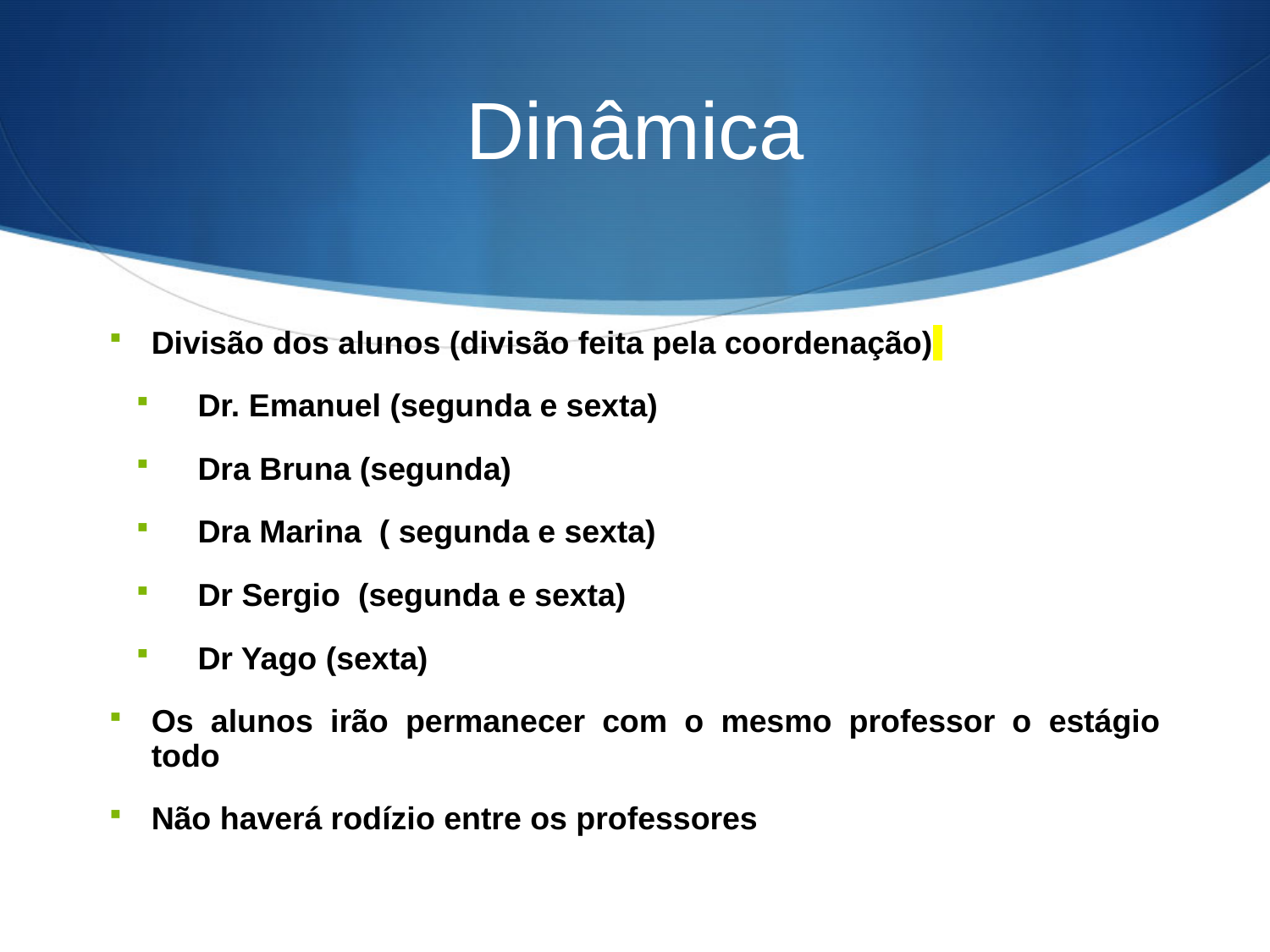

# Dinâmica
Divisão dos alunos (divisão feita pela coordenação)
Dr. Emanuel (segunda e sexta)
Dra Bruna (segunda)
Dra Marina  ( segunda e sexta)
Dr Sergio  (segunda e sexta)
Dr Yago (sexta)
Os alunos irão permanecer com o mesmo professor o estágio todo
Não haverá rodízio entre os professores